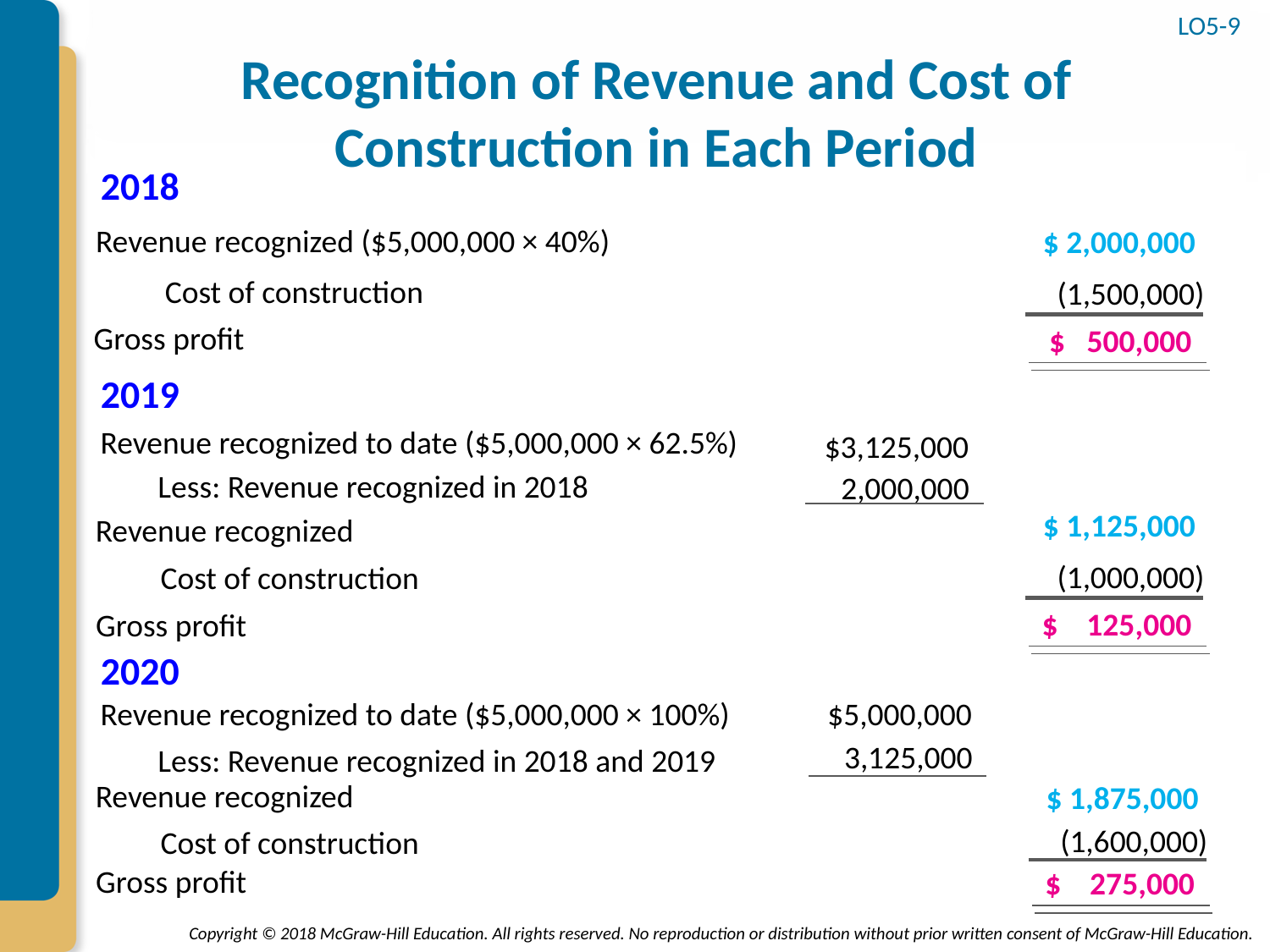

LO5-9
# Recognition of Revenue and Cost of Construction in Each Period
2018
Revenue recognized ($5,000,000 × 40%)
$ 2,000,000
Cost of construction
(1,500,000)
Gross profit
$   500,000
2019
Revenue recognized to date ($5,000,000 × 62.5%)
$3,125,000
        Less: Revenue recognized in 2018
2,000,000
$ 1,125,000
Revenue recognized
(1,000,000)
         Cost of construction
$    125,000
Gross profit
2020
$5,000,000
Revenue recognized to date ($5,000,000 × 100%)
3,125,000
        Less: Revenue recognized in 2018 and 2019
Revenue recognized
$ 1,875,000
(1,600,000)
         Cost of construction
Gross profit
$    275,000